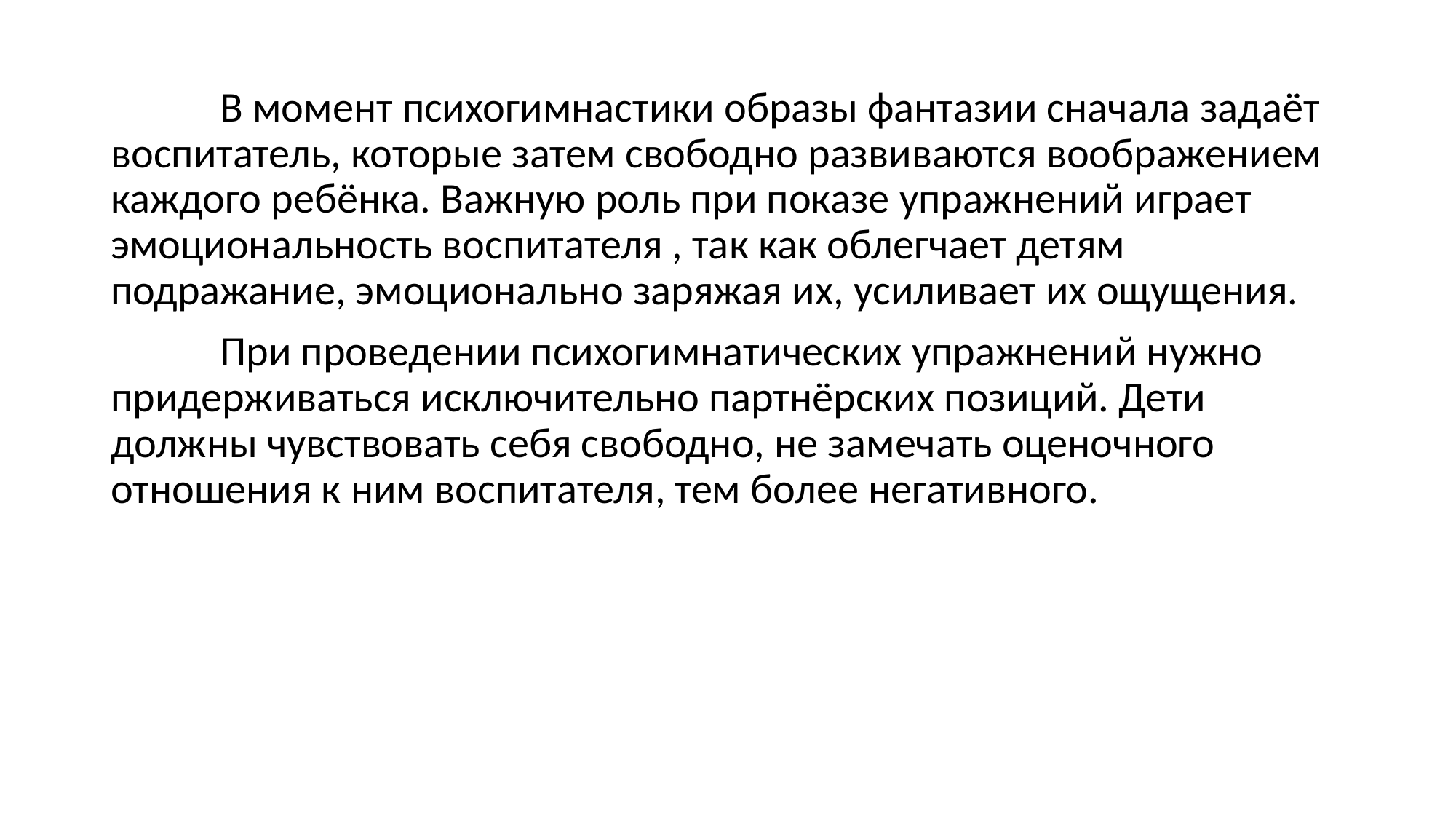

В момент психогимнастики образы фантазии сначала задаёт воспитатель, которые затем свободно развиваются воображением каждого ребёнка. Важную роль при показе упражнений играет эмоциональность воспитателя , так как облегчает детям подражание, эмоционально заряжая их, усиливает их ощущения.
 	При проведении психогимнатических упражнений нужно придерживаться исключительно партнёрских позиций. Дети должны чувствовать себя свободно, не замечать оценочного отношения к ним воспитателя, тем более негативного.